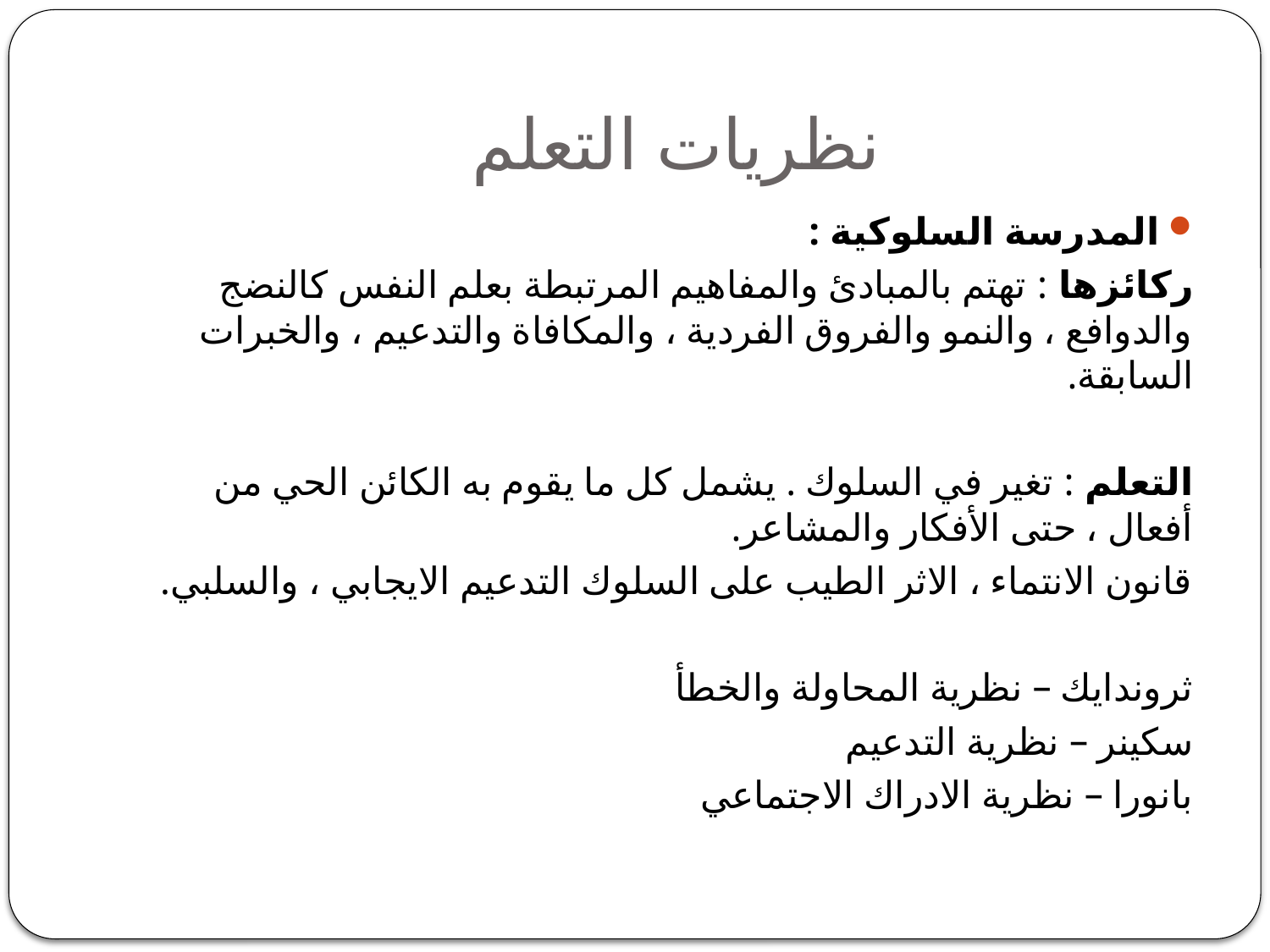

# نظريات التعلم
المدرسة السلوكية :
ركائزها : تهتم بالمبادئ والمفاهيم المرتبطة بعلم النفس كالنضج والدوافع ، والنمو والفروق الفردية ، والمكافاة والتدعيم ، والخبرات السابقة.

التعلم : تغير في السلوك . يشمل كل ما يقوم به الكائن الحي من أفعال ، حتى الأفكار والمشاعر.
قانون الانتماء ، الاثر الطيب على السلوك التدعيم الايجابي ، والسلبي.

ثروندايك – نظرية المحاولة والخطأ
سكينر – نظرية التدعيم
بانورا – نظرية الادراك الاجتماعي